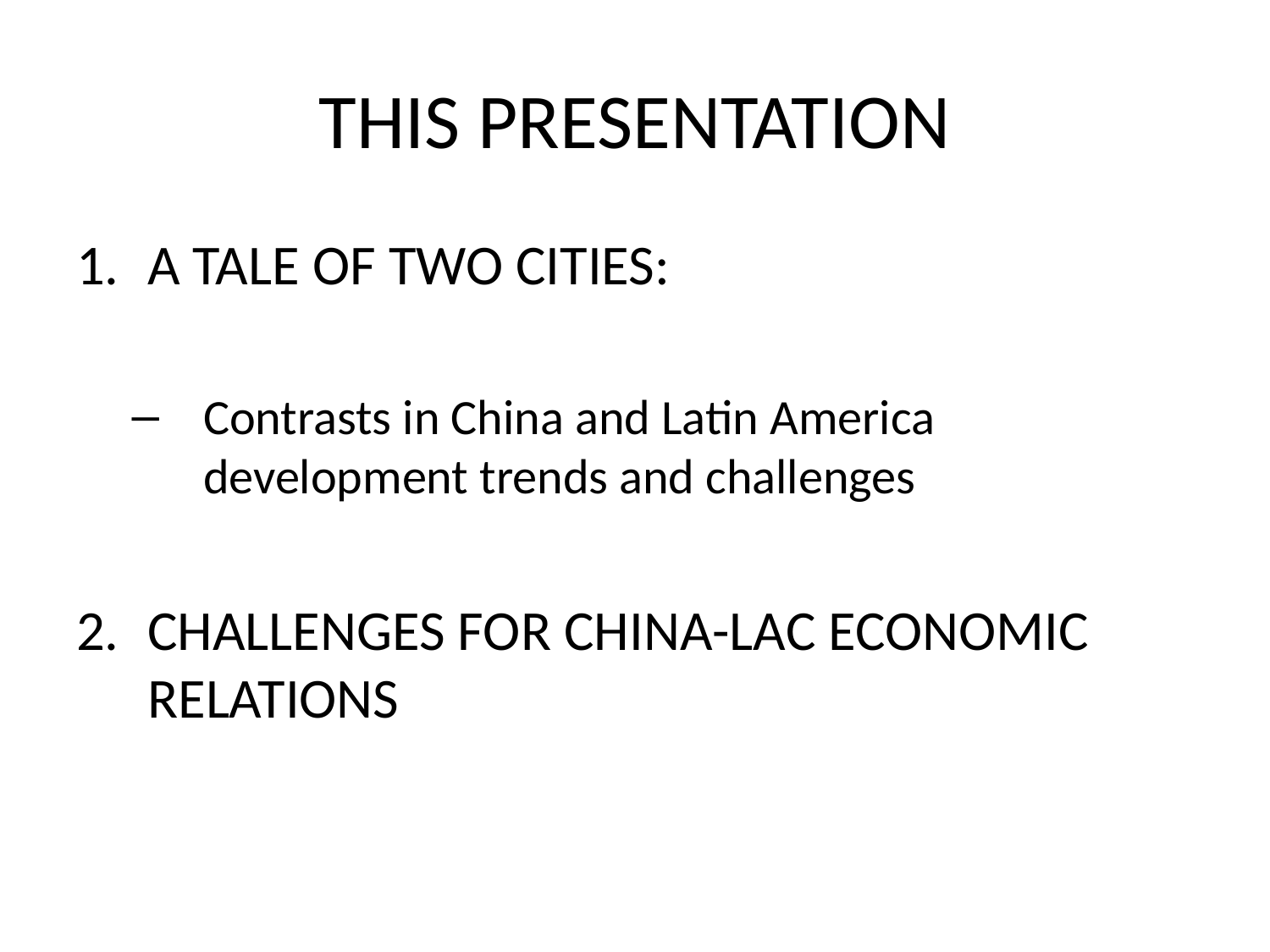

# THIS PRESENTATION
A TALE OF TWO CITIES:

Contrasts in China and Latin America development trends and challenges

CHALLENGES FOR CHINA-LAC ECONOMIC RELATIONS